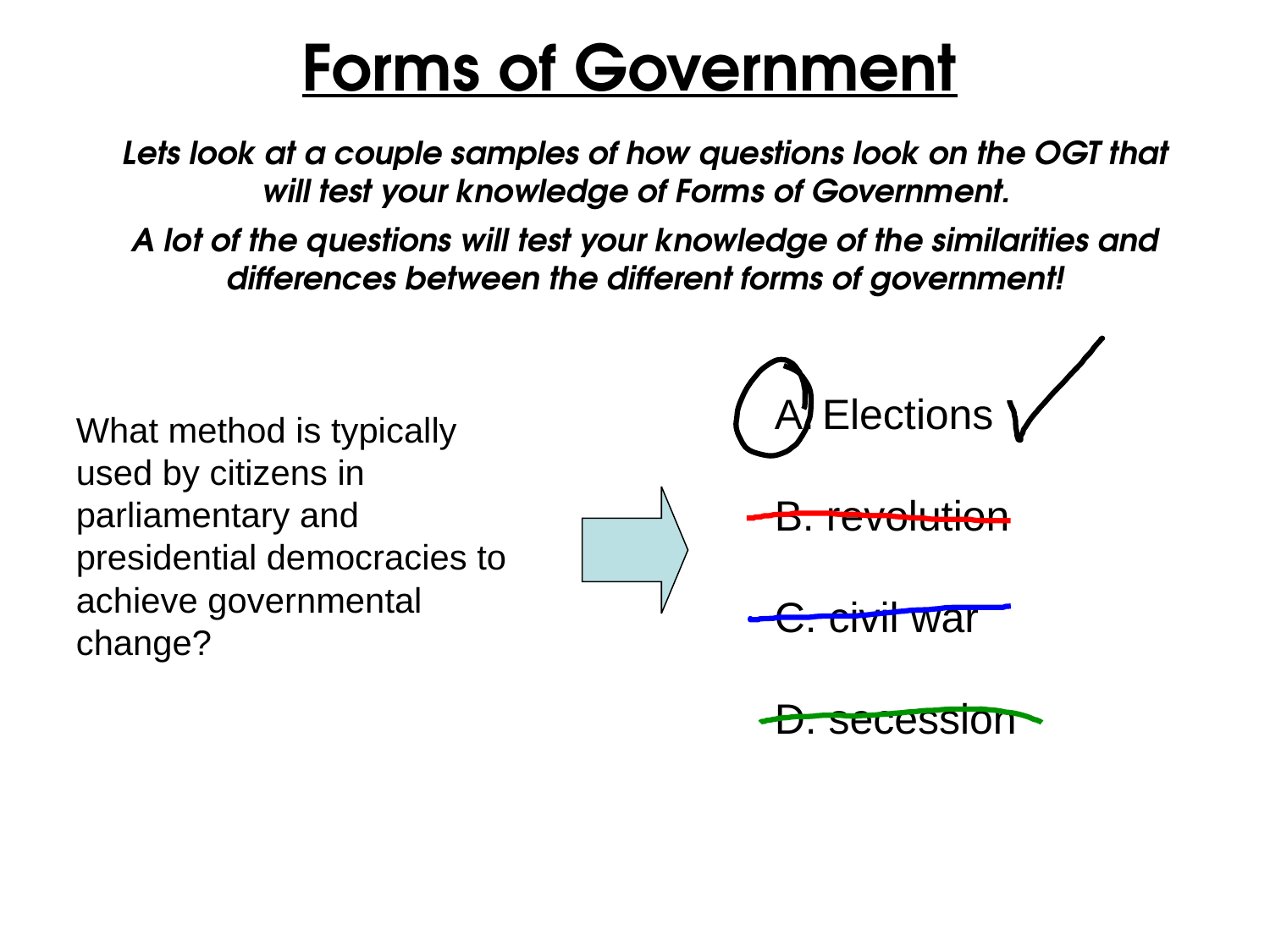

Forms of Government
Lets look at a couple samples of how questions look on the OGT that will test your knowledge of Forms of Government.
A lot of the questions will test your knowledge of the similarities and differences between the different forms of government!

Elections

B. revolution

C. civil war

D. secession
What method is typically used by citizens in parliamentary and
presidential democracies to achieve governmental change?